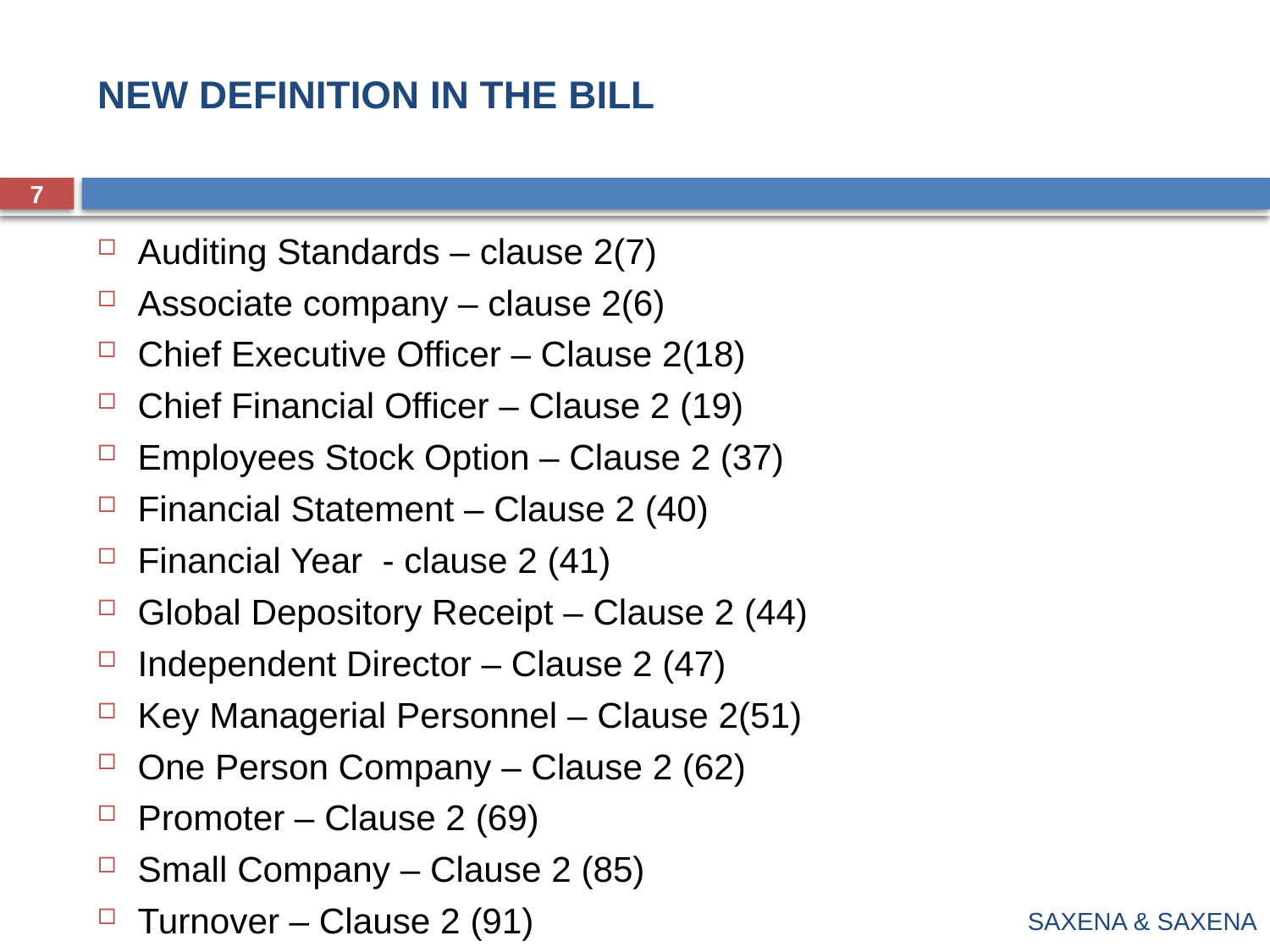

# NEW DEFINITION IN THE BILL
7
Auditing Standards – clause 2(7)
Associate company – clause 2(6)
Chief Executive Officer – Clause 2(18)
Chief Financial Officer – Clause 2 (19)
Employees Stock Option – Clause 2 (37)
Financial Statement – Clause 2 (40)
Financial Year  - clause 2 (41)
Global Depository Receipt – Clause 2 (44)
Independent Director – Clause 2 (47)
Key Managerial Personnel – Clause 2(51)
One Person Company – Clause 2 (62)
Promoter – Clause 2 (69)
Small Company – Clause 2 (85)
Turnover – Clause 2 (91)

SAXENA & SAXENA